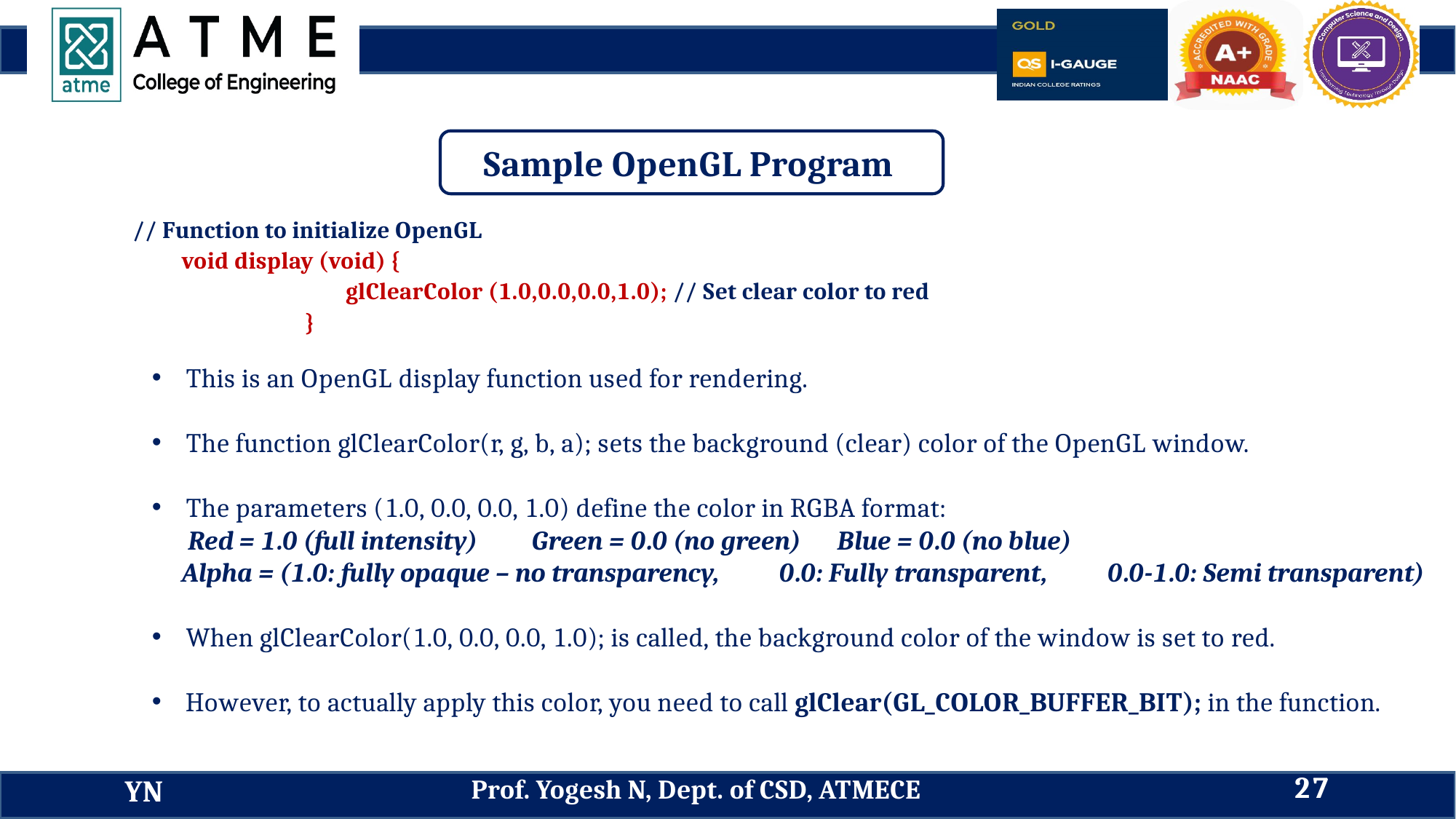

Sample OpenGL Program
 // Function to initialize OpenGL
void display (void) {
    		glClearColor (1.0,0.0,0.0,1.0); // Set clear color to red
   }
This is an OpenGL display function used for rendering.

The function glClearColor(r, g, b, a); sets the background (clear) color of the OpenGL window.

The parameters (1.0, 0.0, 0.0, 1.0) define the color in RGBA format:
      Red = 1.0 (full intensity)         Green = 0.0 (no green)      Blue = 0.0 (no blue)
     Alpha = (1.0: fully opaque – no transparency,          0.0: Fully transparent,          0.0-1.0: Semi transparent)

When glClearColor(1.0, 0.0, 0.0, 1.0); is called, the background color of the window is set to red.

However, to actually apply this color, you need to call glClear(GL_COLOR_BUFFER_BIT); in the function.
27
Prof. Yogesh N, Dept. of CSD, ATMECE
YN